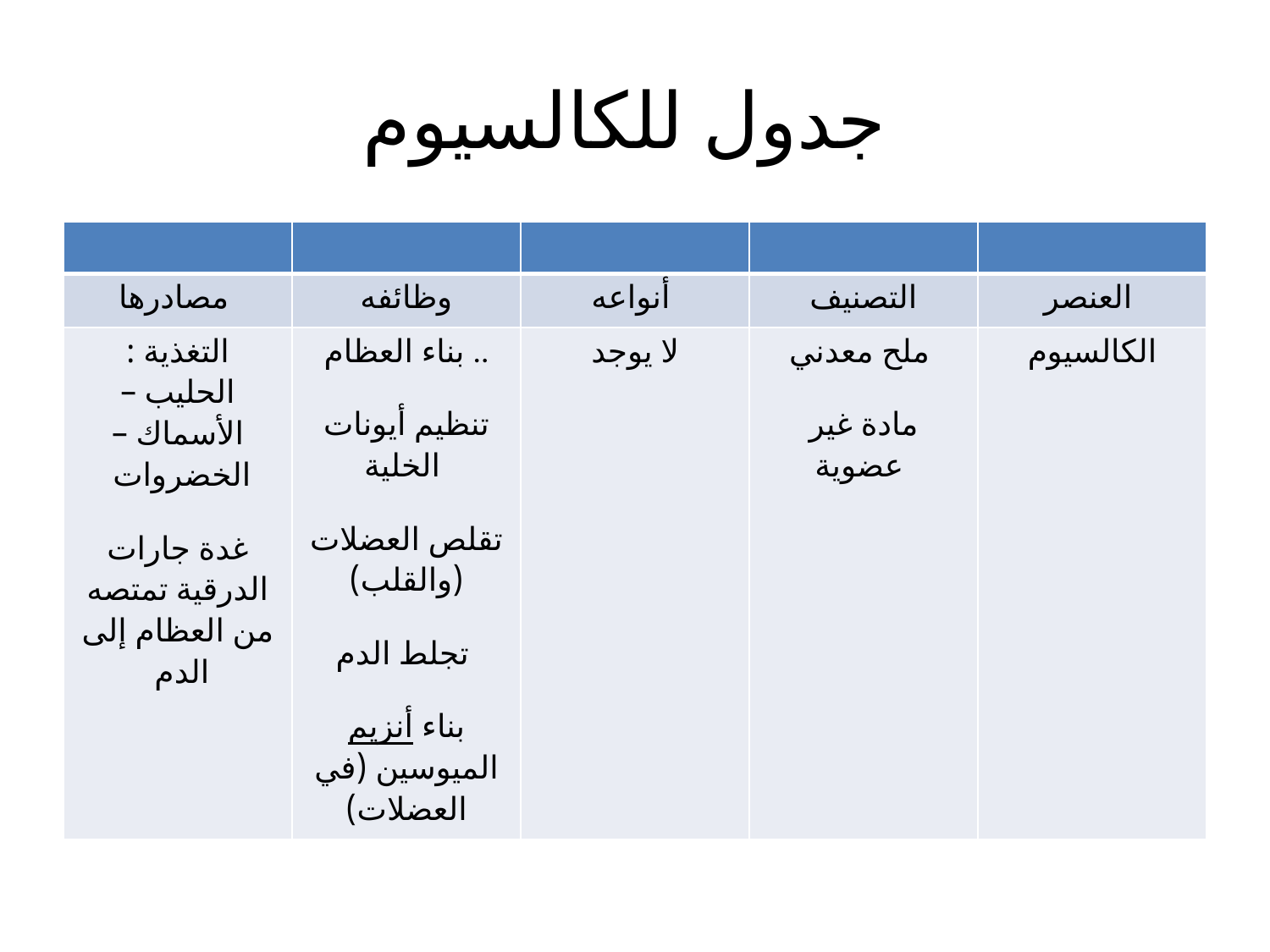

# جدول للكالسيوم
|  |  |  |  |  |
| --- | --- | --- | --- | --- |
| مصادرها | وظائفه | أنواعه | التصنيف | العنصر |
| التغذية : الحليب – الأسماك – الخضروات غدة جارات الدرقية تمتصه من العظام إلى الدم | بناء العظام .. تنظيم أيونات الخلية تقلص العضلات (والقلب) تجلط الدم بناء أنزيم الميوسين (في العضلات) | لا يوجد | ملح معدني مادة غير عضوية | الكالسيوم |